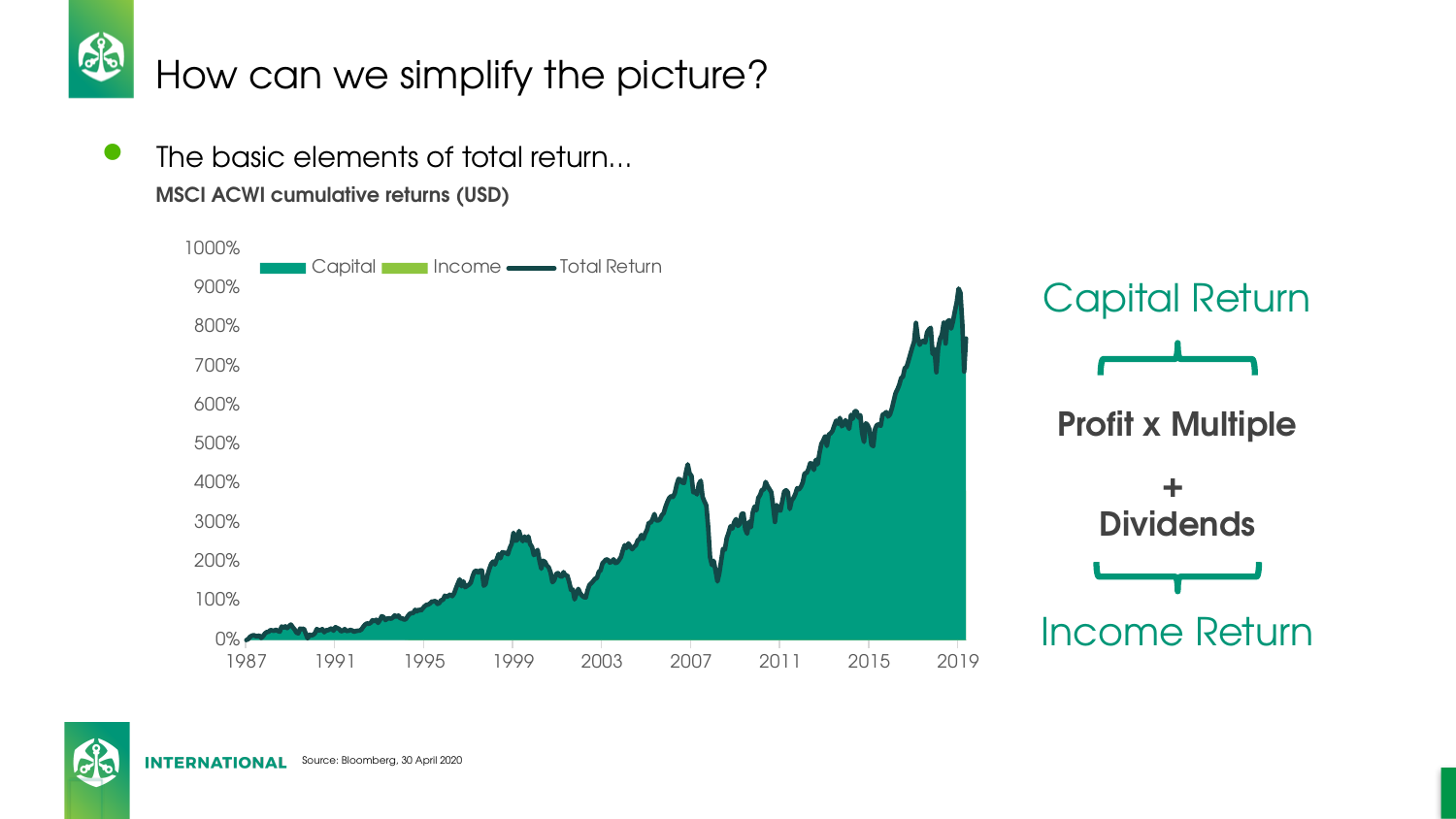

# How can we simplify the picture?
The basic elements of total return…
MSCI ACWI cumulative returns (USD)

### Chart

| Category |  |  |  |
|---|---|---|---|
| 32142 | 0.0 | 0.0 | 0.0 |
| 32171 | 2.33 | 0.0 | 2.33 |
| 32202 | 8.07 | 0.0 | 8.07 |
| 32233 | 11.22 | 0.0 | 11.22 |
| 32262 | 12.45 | 0.0 | 12.45 |
| 32294 | 10.04 | 0.0 | 10.04 |
| 32324 | 9.75 | 0.0 | 9.75 |
| 32353 | 11.59 | 0.0 | 11.59 |
| 32386 | 5.28 | 0.0 | 5.28 |
| 32416 | 9.62 | 0.0 | 9.62 |
| 32447 | 16.6 | 0.0 | 16.6 |
| 32477 | 20.31 | 0.0 | 20.31 |
| 32507 | 21.2 | 0.0 | 21.2 |
| 32539 | 25.37 | 0.0 | 25.37 |
| 32567 | 24.41 | 0.0 | 24.41 |
| 32598 | 23.5 | 0.0 | 23.5 |
| 32626 | 26.37 | 0.0 | 26.37 |
| 32659 | 23.16 | 0.0 | 23.16 |
| 32689 | 21.23 | 0.0 | 21.23 |
| 32720 | 34.69 | 0.0 | 34.69 |
| 32751 | 31.3 | 0.0 | 31.3 |
| 32780 | 35.04 | 0.0 | 35.04 |
| 32812 | 30.46 | 0.0 | 30.46 |
| 32842 | 35.36 | 0.0 | 35.36 |
| 32871 | 39.57 | 0.0 | 39.57 |
| 32904 | 32.91 | 0.0 | 32.91 |
| 32932 | 27.09 | 0.0 | 27.09 |
| 32962 | 19.0 | 0.0 | 19.0 |
| 32993 | 17.24 | 0.0 | 17.24 |
| 33024 | 29.24 | 0.0 | 29.24 |
| 33053 | 28.12 | 0.0 | 28.12 |
| 33085 | 29.16 | 0.0 | 29.16 |
| 33116 | 16.75 | 0.0 | 16.75 |
| 33144 | 4.28 | 0.0 | 4.28 |
| 33177 | 13.62 | 0.0 | 13.62 |
| 33207 | 11.44 | 0.0 | 11.44 |
| 33238 | 13.56 | 0.0 | 13.56 |
| 33269 | 17.5 | 0.0 | 17.5 |
| 33297 | 28.28 | 0.0 | 28.28 |
| 33326 | 24.44 | 0.0 | 24.44 |
| 33358 | 25.21 | 0.0 | 25.21 |
| 33389 | 27.94 | 0.0 | 27.94 |
| 33417 | 19.88 | 0.0 | 19.88 |
| 33450 | 25.34 | 0.0 | 25.34 |
| 33480 | 24.82 | 0.0 | 24.82 |
| 33511 | 27.74 | 0.0 | 27.74 |
| 33542 | 29.7 | 0.0 | 29.7 |
| 33571 | 23.85 | 0.0 | 23.85 |
| 33603 | 32.78 | 0.0 | 32.78 |
| 33634 | 30.53 | 0.0 | 30.53 |
| 33662 | 28.29 | 0.0 | 28.29 |
| 33694 | 22.31 | 0.0 | 22.31 |
| 33724 | 23.67 | 0.0 | 23.67 |
| 33753 | 28.13 | 0.0 | 28.13 |
| 33785 | 23.28 | 0.0 | 23.28 |
| 33816 | 23.39 | 0.0 | 23.39 |
| 33847 | 25.87 | 0.0 | 25.87 |
| 33877 | 24.53 | 0.0 | 24.53 |
| 33907 | 21.22 | 0.0 | 21.22 |
| 33938 | 22.98 | 0.0 | 22.98 |
| 33969 | 23.88 | 0.0 | 23.88 |
| 33998 | 24.07 | 0.0 | 24.07 |
| 34026 | 26.73 | 0.0 | 26.73 |
| 34059 | 33.75 | 0.0 | 33.75 |
| 34089 | 39.54 | 0.0 | 39.54 |
| 34120 | 42.54 | 0.0 | 42.54 |
| 34150 | 41.35 | 0.0 | 41.35 |
| 34180 | 44.01 | 0.0 | 44.01 |
| 34212 | 50.58 | 0.0 | 50.58 |
| 34242 | 47.8 | 0.0 | 47.8 |
| 34271 | 51.92 | 0.0 | 51.92 |
| 34303 | 43.76 | 0.0 | 43.76 |
| 34334 | 51.28 | 0.0 | 51.28 |
| 34365 | 61.05 | 0.0 | 61.05 |
| 34393 | 58.47 | 0.0 | 58.47 |
| 34424 | 51.07 | 0.0 | 51.07 |
| 34453 | 54.9 | 0.0 | 54.9 |
| 34485 | 55.54 | 0.0 | 55.54 |
| 34515 | 54.5 | 0.0 | 54.5 |
| 34544 | 57.66 | 0.0 | 57.66 |
| 34577 | 63.0 | 0.0 | 63.0 |
| 34607 | 58.89 | 0.0 | 58.89 |
| 34638 | 62.68 | 0.0 | 62.68 |
| 34668 | 55.33 | 0.0 | 55.33 |
| 34698 | 55.6 | 0.0 | 55.6 |
| 34730 | 52.1663 | 0.016299999999993986 | 52.1663 |
| 34758 | 53.7397 | 0.24969999999999004 | 53.7397 |
| 34789 | 60.9356 | 0.7255999999999929 | 60.9356 |
| 34817 | 66.6916 | 0.9616000000000042 | 66.6916 |
| 34850 | 68.9312 | 1.691199999999995 | 68.9312 |
| 34880 | 69.0311 | 2.061099999999996 | 69.0311 |
| 34911 | 77.0964 | 2.3563999999999936 | 77.0964 |
| 34942 | 73.2028 | 2.5927999999999827 | 73.2028 |
| 34971 | 78.0562 | 3.056200000000004 | 78.0562 |
| 35003 | 74.9325 | 3.1525000000000034 | 74.9325 |
| 35033 | 80.4251 | 3.545100000000005 | 80.4251 |
| 35062 | 85.7875 | 3.8874999999999886 | 85.7875 |
| 35095 | 89.7483 | 4.108300000000014 | 89.7483 |
| 35124 | 90.4709 | 4.380899999999997 | 90.4709 |
| 35153 | 93.5496 | 4.909600000000012 | 93.5496 |
| 35185 | 98.24 | 5.339999999999989 | 98.24 |
| 35216 | 98.6685 | 5.908500000000004 | 98.6685 |
| 35244 | 99.8197 | 6.339700000000008 | 99.8197 |
| 35277 | 92.2753 | 6.345299999999995 | 92.2753 |
| 35307 | 94.6423 | 6.7523000000000195 | 94.6423 |
| 35338 | 101.8985 | 7.388500000000008 | 101.8985 |
| 35369 | 102.5592 | 7.579200000000014 | 102.5592 |
| 35398 | 113.3365 | 8.256499999999988 | 113.3365 |
| 35430 | 110.1727 | 8.392700000000005 | 110.1727 |
| 35461 | 113.5596 | 8.69959999999999 | 113.5596 |
| 35489 | 116.4042 | 9.0642 | 116.4042 |
| 35520 | 112.182 | 9.341999999999999 | 112.182 |
| 35550 | 119.0109 | 10.020899999999997 | 119.0109 |
| 35580 | 132.2975 | 11.1875 | 132.2975 |
| 35611 | 144.2732 | 12.19319999999999 | 144.2732 |
| 35642 | 155.3017 | 13.061700000000002 | 155.3017 |
| 35671 | 137.351 | 12.431000000000012 | 137.351 |
| 35703 | 150.051 | 13.470999999999975 | 150.051 |
| 35734 | 135.0406 | 12.870600000000024 | 135.0406 |
| 35762 | 138.5955 | 13.335499999999996 | 138.5955 |
| 35795 | 141.6536 | 13.773600000000016 | 141.6536 |
| 35825 | 146.8293 | 14.249299999999977 | 146.8293 |
| 35853 | 163.6617 | 15.5017 | 163.6617 |
| 35885 | 175.1028 | 16.712800000000016 | 175.1028 |
| 35915 | 177.7549 | 17.294900000000013 | 177.7549 |
| 35944 | 172.651 | 17.511000000000024 | 172.651 |
| 35976 | 177.7384 | 18.338400000000036 | 177.7384 |
| 36007 | 177.761 | 18.64099999999999 | 177.761 |
| 36038 | 138.8155 | 16.365499999999997 | 138.8155 |
| 36068 | 143.5897 | 17.059699999999992 | 143.5897 |
| 36098 | 165.7607 | 18.89070000000001 | 165.7607 |
| 36129 | 181.873 | 20.343000000000018 | 181.873 |
| 36160 | 194.8422 | 21.54219999999998 | 194.8422 |
| 36189 | 200.6799 | 22.129899999999992 | 200.6799 |
| 36217 | 193.0562 | 21.84620000000001 | 193.0562 |
| 36250 | 206.5317 | 23.49169999999998 | 206.5317 |
| 36280 | 219.7773 | 24.85729999999998 | 219.7773 |
| 36311 | 208.9774 | 24.867399999999975 | 208.9774 |
| 36341 | 224.5274 | 26.637400000000014 | 224.5274 |
| 36371 | 223.0665 | 26.75649999999999 | 223.0665 |
| 36403 | 222.7681 | 27.16809999999998 | 222.7681 |
| 36433 | 219.3344 | 27.274399999999986 | 219.3344 |
| 36462 | 235.3367 | 28.836700000000008 | 235.3367 |
| 36494 | 245.715 | 30.034999999999997 | 245.715 |
| 36525 | 274.4349 | 32.80490000000003 | 274.4349 |
| 36556 | 254.018 | 31.188000000000017 | 254.018 |
| 36585 | 255.1931 | 31.603100000000012 | 255.1931 |
| 36616 | 278.7723 | 34.27229999999997 | 278.7723 |
| 36644 | 261.8505 | 33.170500000000004 | 261.8505 |
| 36677 | 252.7825 | 33.002500000000026 | 252.7825 |
| 36707 | 264.7538 | 34.54380000000003 | 264.7538 |
| 36738 | 253.936 | 33.77599999999998 | 253.936 |
| 36769 | 265.0587 | 35.2987 | 265.0587 |
| 36798 | 244.9943 | 33.68430000000001 | 244.9943 |
| 36830 | 238.0937 | 33.193700000000035 | 238.0937 |
| 36860 | 217.1102 | 31.430199999999985 | 217.1102 |
| 36889 | 222.2884 | 32.17839999999998 | 222.2884 |
| 36922 | 230.4826 | 33.21260000000001 | 230.4826 |
| 36950 | 202.7326 | 30.762599999999964 | 202.7326 |
| 36980 | 182.3749 | 29.254899999999992 | 182.3749 |
| 37011 | 202.9496 | 31.85960000000003 | 202.9496 |
| 37042 | 199.601 | 32.230999999999995 | 199.601 |
| 37071 | 190.4874 | 31.647400000000033 | 190.4874 |
| 37103 | 185.9167 | 31.3767 | 185.9167 |
| 37134 | 172.7985 | 30.388499999999993 | 172.7985 |
| 37162 | 147.8569 | 27.896899999999988 | 147.8569 |
| 37195 | 153.1462 | 28.666200000000003 | 153.1462 |
| 37225 | 168.7422 | 30.742199999999997 | 168.7422 |
| 37256 | 171.3039 | 31.273899999999998 | 171.3039 |
| 37287 | 163.8619 | 30.6019 | 163.8619 |
| 37315 | 161.9146 | 30.7046 | 161.9146 |
| 37344 | 173.727 | 32.557000000000016 | 173.727 |
| 37376 | 165.049 | 31.91900000000001 | 165.049 |
| 37407 | 165.4036 | 32.58360000000002 | 165.4036 |
| 37435 | 149.2176 | 30.967600000000004 | 149.2176 |
| 37468 | 128.3097 | 28.579700000000003 | 128.3097 |
| 37498 | 128.9167 | 29.066699999999997 | 128.9167 |
| 37529 | 103.8116 | 26.181600000000003 | 103.8116 |
| 37560 | 118.8152 | 28.325199999999995 | 118.8152 |
| 37589 | 130.7667 | 30.16669999999999 | 130.7667 |
| 37621 | 119.8241 | 29.02409999999999 | 119.8241 |
| 37652 | 113.3924 | 28.362399999999994 | 113.3924 |
| 37680 | 109.7327 | 28.222700000000003 | 109.7327 |
| 37711 | 108.835 | 28.635000000000005 | 108.835 |
| 37741 | 127.4747 | 31.7247 | 127.4747 |
| 37771 | 140.7034 | 34.163399999999996 | 140.7034 |
| 37802 | 145.3206 | 35.2406 | 145.3206 |
| 37833 | 150.7641 | 36.304100000000005 | 150.7641 |
| 37862 | 156.7138 | 37.6138 | 156.7138 |
| 37894 | 158.3611 | 38.21109999999999 | 158.3611 |
| 37925 | 174.0314 | 40.79139999999998 | 174.0314 |
| 37953 | 178.1917 | 41.77170000000001 | 178.1917 |
| 37986 | 195.9007 | 44.770700000000005 | 195.9007 |
| 38016 | 200.9414 | 45.7414 | 200.9414 |
| 38044 | 206.4723 | 46.9623 | 206.4723 |
| 38077 | 204.8364 | 47.40639999999999 | 204.8364 |
| 38107 | 197.8299 | 46.8999 | 197.8299 |
| 38138 | 200.3231 | 48.04310000000001 | 200.3231 |
| 38168 | 206.4008 | 49.51080000000002 | 206.4008 |
| 38198 | 196.6677 | 48.21770000000001 | 196.6677 |
| 38230 | 198.5942 | 49.08420000000001 | 198.5942 |
| 38260 | 204.9098 | 50.539799999999985 | 204.9098 |
| 38289 | 212.4076 | 52.02760000000001 | 212.4076 |
| 38321 | 229.5598 | 55.38979999999998 | 229.5598 |
| 38352 | 242.4773 | 57.95730000000003 | 242.4773 |
| 38383 | 235.2521 | 56.9521 | 235.2521 |
| 38411 | 246.9825 | 59.49249999999998 | 246.9825 |
| 38442 | 239.4952 | 58.98520000000002 | 239.4952 |
| 38471 | 232.2257 | 58.5257 | 232.2257 |
| 38503 | 238.6473 | 60.57730000000001 | 238.6473 |
| 38533 | 242.2343 | 61.79429999999999 | 242.2343 |
| 38562 | 254.9752 | 64.40520000000001 | 254.9752 |
| 38595 | 257.8319 | 65.63190000000003 | 257.8319 |
| 38625 | 268.6948 | 68.09479999999996 | 268.6948 |
| 38656 | 258.8266 | 66.50659999999999 | 258.8266 |
| 38686 | 272.0846 | 69.65460000000002 | 272.0846 |
| 38716 | 281.3927 | 71.7627 | 281.3927 |
| 38748 | 300.1954 | 75.53539999999998 | 300.1954 |
| 38776 | 299.7371 | 75.99709999999999 | 299.7371 |
| 38807 | 308.3534 | 78.5634 | 308.3534 |
| 38835 | 322.127 | 81.93700000000001 | 322.127 |
| 38868 | 305.812 | 80.072 | 305.812 |
| 38898 | 305.8024 | 80.69239999999996 | 305.8024 |
| 38929 | 308.6409 | 81.60089999999997 | 308.6409 |
| 38960 | 319.4293 | 84.61930000000001 | 319.4293 |
| 38989 | 324.4497 | 86.16970000000003 | 324.4497 |
| 39021 | 340.4492 | 89.69920000000002 | 340.4492 |
| 39051 | 353.0899 | 93.04989999999998 | 353.0899 |
| 39080 | 363.4114 | 95.63140000000004 | 363.4114 |
| 39113 | 368.0679 | 96.86790000000002 | 368.0679 |
| 39141 | 365.7713 | 96.99130000000002 | 365.7713 |
| 39171 | 375.3065 | 100.00650000000002 | 375.3065 |
| 39202 | 396.5863 | 105.44630000000001 | 396.5863 |
| 39233 | 411.8127 | 110.29270000000002 | 411.8127 |
| 39262 | 410.4885 | 110.69849999999997 | 410.4885 |
| 39294 | 402.7639 | 109.4239 | 402.7639 |
| 39325 | 401.5785 | 110.08850000000001 | 401.5785 |
| 39353 | 428.6741 | 116.7541 | 428.6741 |
| 39386 | 449.3988 | 121.7688 | 449.3988 |
| 39416 | 425.6155 | 117.51549999999997 | 425.6155 |
| 39447 | 420.0666 | 116.8166 | 420.0666 |
| 39478 | 377.523 | 107.59300000000002 | 377.523 |
| 39507 | 379.0395 | 108.62949999999995 | 379.0395 |
| 39538 | 372.2502 | 108.2602 | 372.2502 |
| 39568 | 398.9024 | 115.60239999999999 | 398.9024 |
| 39598 | 407.2503 | 119.50029999999998 | 407.2503 |
| 39629 | 365.7726 | 110.37260000000003 | 365.7726 |
| 39660 | 353.8043 | 108.05430000000001 | 353.8043 |
| 39689 | 344.2096 | 106.59960000000001 | 344.2096 |
| 39721 | 288.8578 | 94.06779999999998 | 288.8578 |
| 39752 | 211.8903 | 75.78029999999998 | 211.8903 |
| 39780 | 191.5908 | 71.54079999999999 | 191.5908 |
| 39813 | 202.3421 | 74.66209999999998 | 202.3421 |
| 39843 | 176.5571 | 68.53709999999998 | 176.5571 |
| 39871 | 149.6349 | 62.4649 | 149.6349 |
| 39903 | 170.3612 | 68.3212 | 170.3612 |
| 39933 | 202.5008 | 77.26079999999999 | 202.5008 |
| 39962 | 232.9641 | 86.2741 | 232.9641 |
| 39994 | 231.235 | 86.33500000000001 | 231.235 |
| 40025 | 260.4824 | 94.3424 | 260.4824 |
| 40056 | 273.52 | 98.41999999999996 | 273.52 |
| 40086 | 290.7615 | 103.5315 | 290.7615 |
| 40116 | 284.7991 | 102.20910000000003 | 284.7991 |
| 40147 | 300.7851 | 107.11509999999998 | 300.7851 |
| 40178 | 309.2777 | 109.83769999999998 | 309.2777 |
| 40207 | 291.6332 | 105.3032 | 291.6332 |
| 40235 | 296.7433 | 107.24329999999998 | 296.7433 |
| 40268 | 322.4634 | 115.0634 | 322.4634 |
| 40298 | 323.362 | 116.012 | 323.362 |
| 40329 | 283.5405 | 106.37049999999999 | 283.5405 |
| 40359 | 271.9189 | 103.66890000000001 | 271.9189 |
| 40389 | 302.2681 | 112.5181 | 302.2681 |
| 40421 | 288.3447 | 109.28469999999999 | 288.3447 |
| 40451 | 325.6369 | 120.4769 | 325.6369 |
| 40480 | 341.1649 | 125.2149 | 341.1649 |
| 40512 | 331.5051 | 123.12510000000003 | 331.5051 |
| 40543 | 363.3208 | 132.68080000000003 | 363.3208 |
| 40574 | 370.6372 | 135.05720000000002 | 370.6372 |
| 40602 | 384.489 | 139.66899999999998 | 384.489 |
| 40633 | 384.2142 | 140.57420000000002 | 384.2142 |
| 40662 | 404.1806 | 147.28060000000005 | 404.1806 |
| 40694 | 393.6964 | 145.7964 | 393.6964 |
| 40724 | 386.1164 | 144.2964 | 386.1164 |
| 40753 | 378.3464 | 142.44640000000004 | 378.3464 |
| 40786 | 343.5812 | 132.96120000000002 | 343.5812 |
| 40816 | 301.8795 | 121.23950000000002 | 301.8795 |
| 40847 | 344.9896 | 134.57959999999997 | 344.9896 |
| 40877 | 331.887 | 131.437 | 331.887 |
| 40907 | 331.2373 | 131.7273 | 331.2373 |
| 40939 | 356.3745 | 139.72450000000003 | 356.3745 |
| 40968 | 379.53 | 147.59999999999997 | 379.53 |
| 40998 | 382.9555 | 149.65549999999996 | 382.9555 |
| 41029 | 377.5828 | 148.9128 | 377.5828 |
| 41060 | 335.1184 | 137.1384 | 335.1184 |
| 41089 | 356.8145 | 144.7045 | 356.8145 |
| 41121 | 363.1974 | 147.17740000000003 | 363.1974 |
| 41152 | 373.4946 | 151.3546 | 373.4946 |
| 41180 | 388.5925 | 157.0125 | 388.5925 |
| 41213 | 385.4494 | 156.37940000000003 | 385.4494 |
| 41243 | 391.8777 | 159.23770000000002 | 391.8777 |
| 41274 | 403.3352 | 163.5852 | 403.3352 |
| 41305 | 426.608 | 171.50799999999998 | 426.608 |
| 41333 | 426.726 | 172.296 | 426.726 |
| 41362 | 436.6481 | 176.5881 | 436.6481 |
| 41394 | 452.139 | 182.719 | 452.139 |
| 41425 | 451.0098 | 183.8198 | 451.0098 |
| 41453 | 435.1164 | 179.3064 | 435.1164 |
| 41486 | 460.9506 | 188.4606 | 460.9506 |
| 41516 | 449.4893 | 185.5093 | 449.4893 |
| 41547 | 478.1099 | 196.0399 | 478.1099 |
| 41578 | 501.4943 | 204.3843 | 501.4943 |
| 41607 | 510.2259 | 208.1759 | 510.2259 |
| 41639 | 521.069 | 212.51899999999995 | 521.069 |
| 41670 | 496.3482 | 204.4282 | 496.3482 |
| 41698 | 525.4029 | 215.27290000000005 | 525.4029 |
| 41729 | 528.5669 | 217.54690000000005 | 528.5669 |
| 41759 | 534.7783 | 220.68829999999997 | 534.7783 |
| 41789 | 548.6902 | 227.16020000000003 | 548.6902 |
| 41820 | 561.1497 | 232.39970000000005 | 561.1497 |
| 41851 | 553.3361 | 230.29609999999997 | 553.3361 |
| 41880 | 568.0381 | 236.48809999999997 | 568.0381 |
| 41912 | 546.6424 | 229.79239999999993 | 546.6424 |
| 41943 | 551.3646 | 231.9146 | 551.3646 |
| 41971 | 562.5452 | 236.72520000000003 | 562.5452 |
| 42004 | 550.099 | 232.97900000000004 | 550.099 |
| 42034 | 540.099 | 229.76900000000006 | 540.099 |
| 42062 | 575.9882 | 243.51819999999998 | 575.9882 |
| 42094 | 565.969 | 241.20900000000006 | 565.969 |
| 42124 | 585.4994 | 249.19940000000003 | 585.4994 |
| 42153 | 584.9975 | 250.48749999999995 | 584.9975 |
| 42185 | 569.1755 | 245.66550000000007 | 569.1755 |
| 42216 | 575.2094 | 248.4294 | 575.2094 |
| 42247 | 529.1888 | 232.4588 | 529.1888 |
| 42277 | 506.7061 | 225.05610000000001 | 506.7061 |
| 42307 | 554.4937 | 243.2437 | 554.4937 |
| 42338 | 549.3824 | 242.18239999999997 | 549.3824 |
| 42369 | 537.9741 | 238.6141 | 537.9741 |
| 42398 | 499.6576 | 224.63760000000002 | 499.6576 |
| 42429 | 495.8351 | 224.1751 | 495.8351 |
| 42460 | 540.3873 | 242.1273 | 540.3873 |
| 42489 | 550.1323 | 246.7923 | 550.1323 |
| 42521 | 551.4056 | 248.83560000000006 | 551.4056 |
| 42551 | 547.7846 | 248.49459999999993 | 547.7846 |
| 42580 | 576.0003 | 259.91030000000006 | 576.0003 |
| 42613 | 578.5874 | 261.9774 | 578.5874 |
| 42643 | 583.0281 | 264.5981 | 583.0281 |
| 42674 | 571.6141 | 260.6041 | 571.6141 |
| 42704 | 577.0814 | 263.6514 | 577.0814 |
| 42734 | 591.9898 | 270.14979999999997 | 591.9898 |
| 42766 | 611.0611 | 277.9311 | 611.0611 |
| 42794 | 631.2983 | 286.79830000000004 | 631.2983 |
| 42825 | 640.7662 | 291.8962 | 640.7662 |
| 42853 | 652.6152 | 297.44519999999994 | 652.6152 |
| 42886 | 669.7169 | 305.9269 | 669.7169 |
| 42916 | 673.5429 | 308.45290000000006 | 673.5429 |
| 42947 | 695.4351 | 317.85510000000005 | 695.4351 |
| 42978 | 698.8749 | 320.4649 | 698.8749 |
| 43007 | 714.6027 | 327.72270000000003 | 714.6027 |
| 43039 | 731.6897 | 335.0697 | 731.6897 |
| 43069 | 748.1569 | 342.71689999999995 | 748.1569 |
| 43098 | 762.1797 | 349.14970000000005 | 762.1797 |
| 43131 | 810.9791 | 369.30910000000006 | 810.9791 |
| 43159 | 773.0327 | 354.95269999999994 | 773.0327 |
| 43189 | 754.9156 | 349.10560000000004 | 754.9156 |
| 43220 | 763.4785 | 353.78850000000006 | 763.4785 |
| 43251 | 765.0855 | 356.31550000000004 | 765.0855 |
| 43280 | 760.75 | 355.55 | 760.75 |
| 43312 | 786.9886 | 367.16859999999997 | 786.9886 |
| 43343 | 794.3326 | 371.45259999999996 | 794.3326 |
| 43371 | 798.5613 | 374.31129999999996 | 798.5613 |
| 43404 | 731.4119 | 346.84189999999995 | 731.4119 |
| 43434 | 743.9522 | 353.09219999999993 | 743.9522 |
| 43465 | 684.8706 | 329.21059999999994 | 684.8706 |
| 43496 | 747.0874 | 355.8974 | 747.0874 |
| 43524 | 770.1133 | 366.63329999999996 | 770.1133 |
| 43553 | 781.634 | 373.084 | 781.634 |
| 43585 | 811.7925 | 386.9525 | 811.7925 |
| 43616 | 758.3553 | 366.23530000000005 | 758.3553 |
| 43644 | 814.9597 | 391.51969999999994 | 814.9597 |
| 43677 | 817.9547 | 393.6047 | 817.9547 |
| 43707 | 796.5952 | 385.7152 | 796.5952 |
| 43738 | 815.8483 | 395.1983 | 815.8483 |
| 43769 | 841.1286 | 406.71860000000004 | 841.1286 |
| 43798 | 864.5116 | 417.8116 | 864.5116 |
| 43830 | 898.8505 | 433.6105 | 898.8505 |
| 43861 | 888.0851 | 429.4651 | 888.0851 |
| 43889 | 808.5612 | 395.8012 | 808.5612 |
| 43921 | 686.407 | 344.057 | 686.407 |
| 43951 | 771.1888 | 382.0188 | 771.1888 |
Capital Return

Profit x Multiple
+
Dividends

Income Return
Source: Bloomberg, 30 April 2020